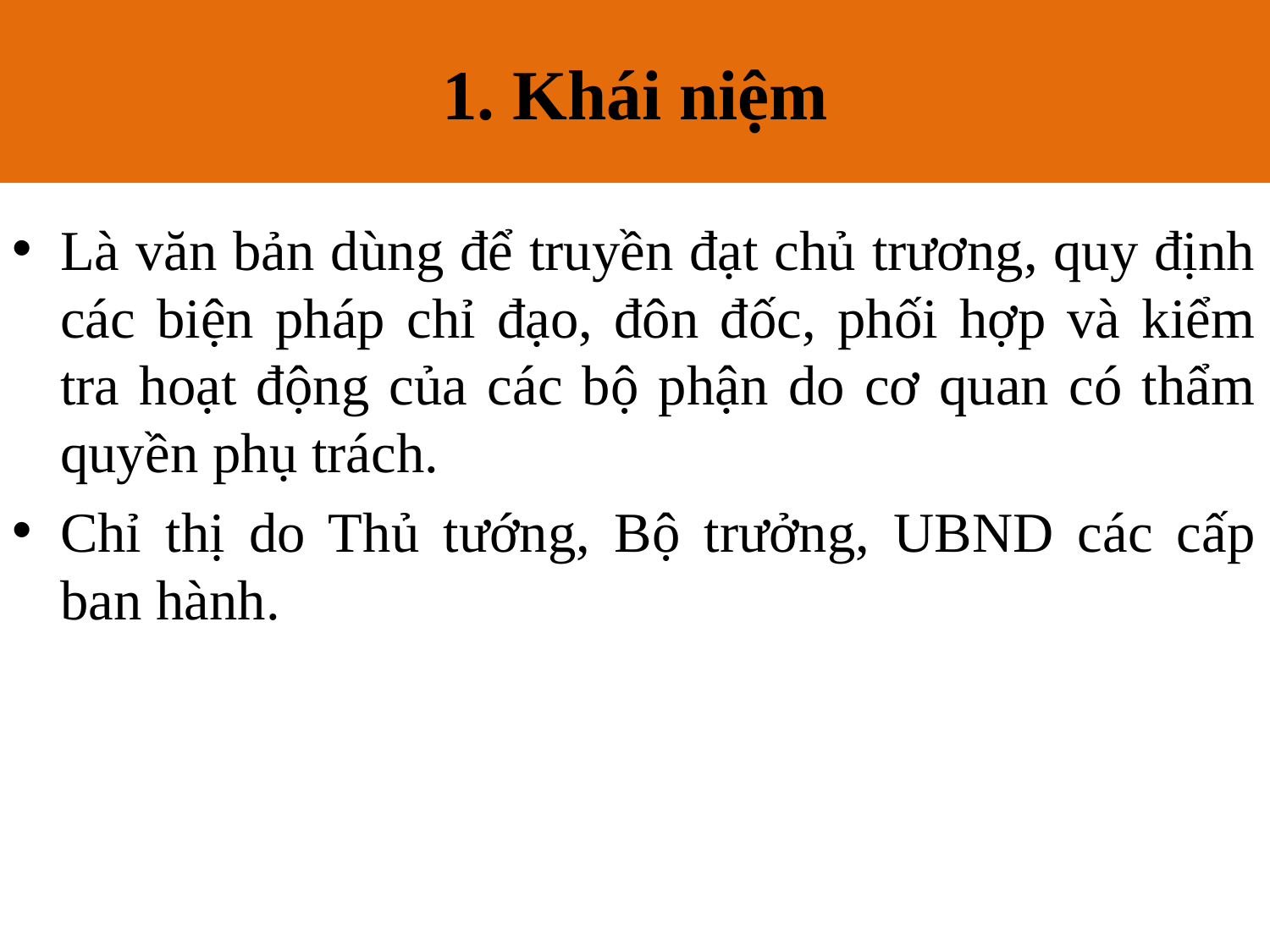

# 1. Khái niệm
Là văn bản dùng để truyền đạt chủ trương, quy định các biện pháp chỉ đạo, đôn đốc, phối hợp và kiểm tra hoạt động của các bộ phận do cơ quan có thẩm quyền phụ trách.
Chỉ thị do Thủ tướng, Bộ trưởng, UBND các cấp ban hành.